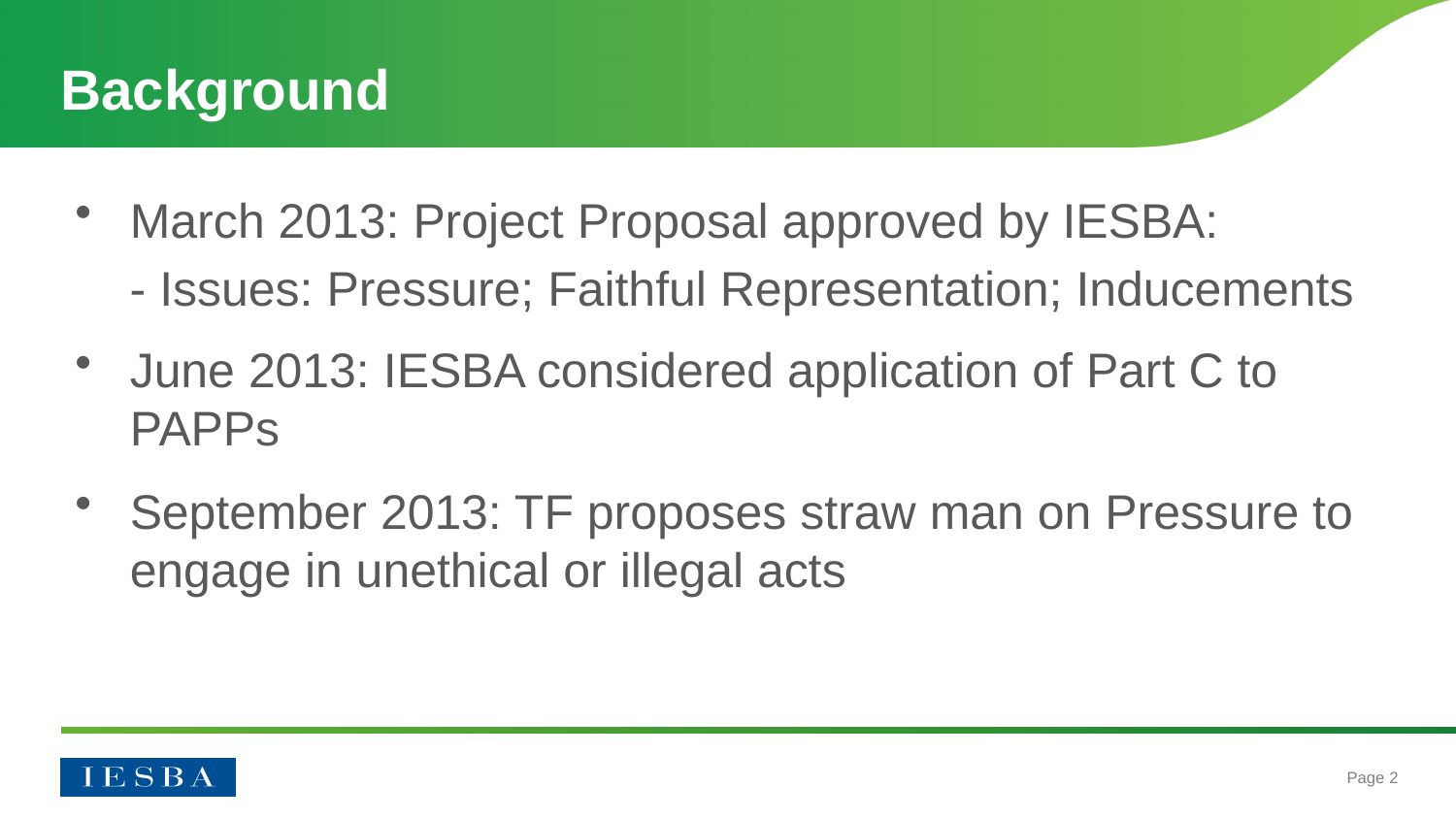

# Background
March 2013: Project Proposal approved by IESBA:
    - Issues: Pressure; Faithful Representation; Inducements
June 2013: IESBA considered application of Part C to PAPPs
September 2013: TF proposes straw man on Pressure to engage in unethical or illegal acts